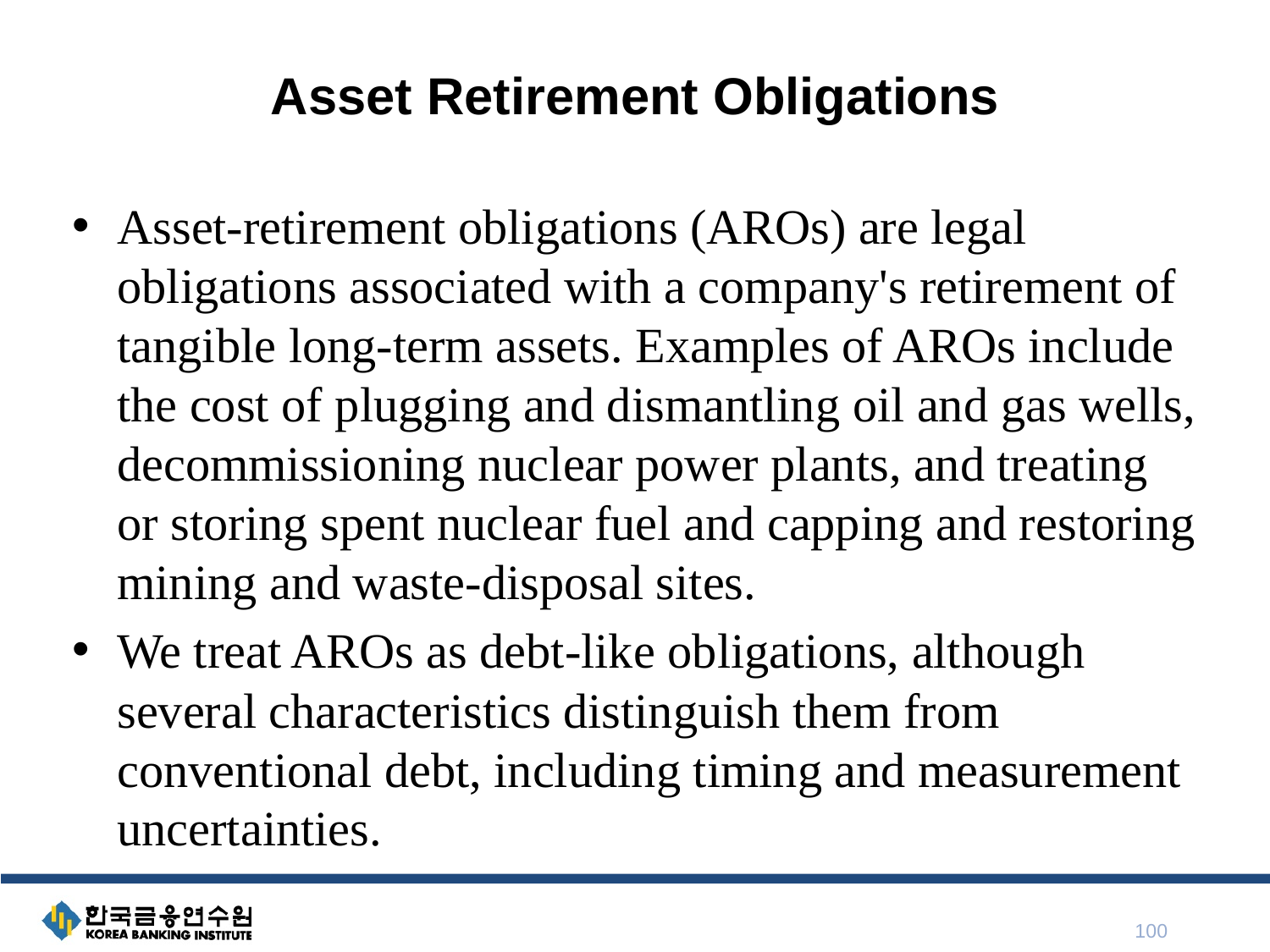

# Asset Retirement Obligations
Asset-retirement obligations (AROs) are legal obligations associated with a company's retirement of tangible long-term assets. Examples of AROs include the cost of plugging and dismantling oil and gas wells, decommissioning nuclear power plants, and treating or storing spent nuclear fuel and capping and restoring mining and waste-disposal sites.
We treat AROs as debt-like obligations, although several characteristics distinguish them from conventional debt, including timing and measurement uncertainties.
100